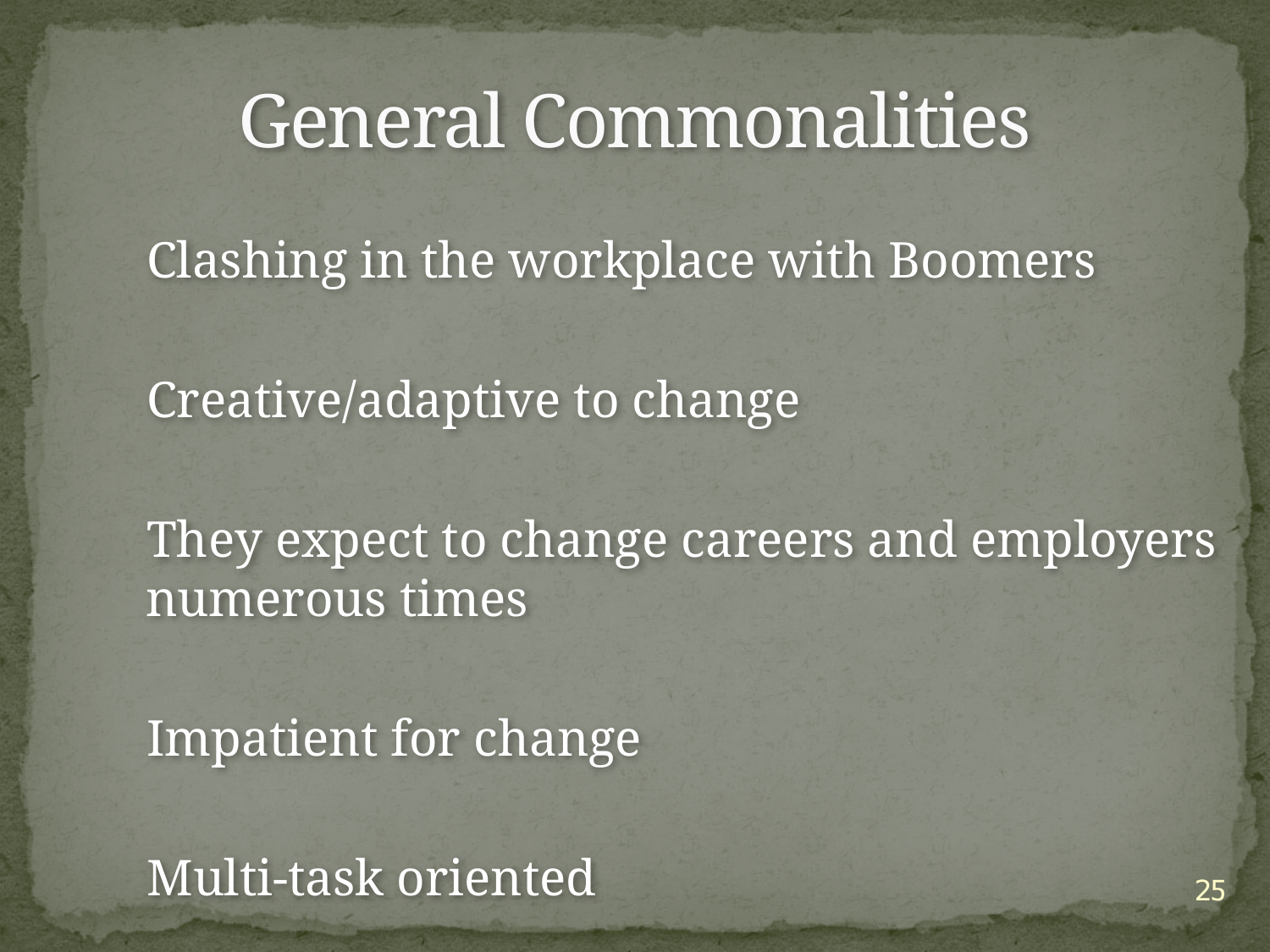

# General Commonalities
   Clashing in the workplace with Boomers

   Creative/adaptive to change

   They expect to change careers and employers numerous times

   Impatient for change

   Multi-task oriented

25